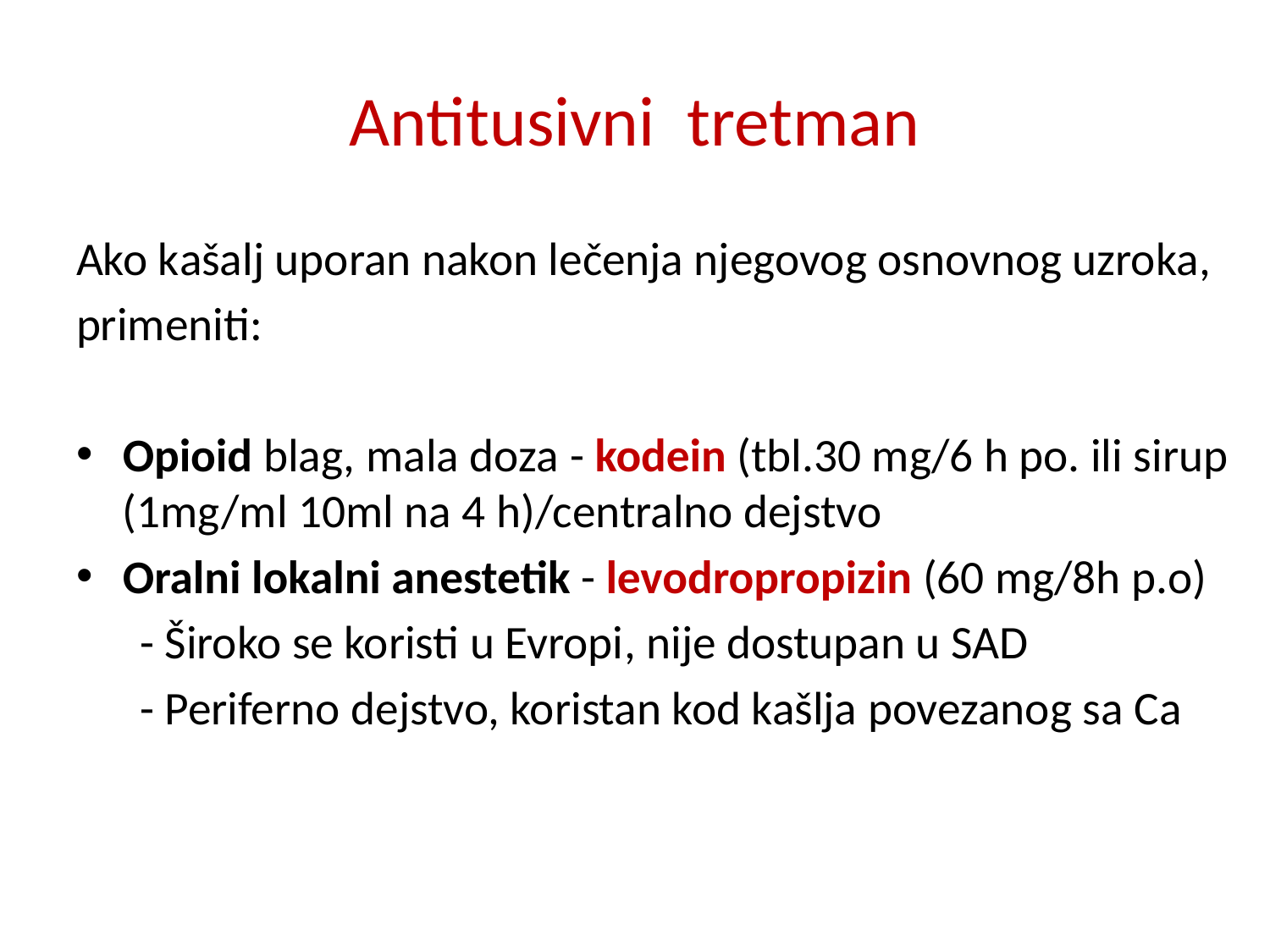

# Antitusivni  tretman
Ako kašalj uporan nakon lečenja njegovog osnovnog uzroka,
primeniti:

Opioid blag, mala doza - kodein (tbl.30 mg/6 h po. ili sirup (1mg/ml 10ml na 4 h)/centralno dejstvo
Oralni lokalni anestetik - levodropropizin (60 mg/8h p.o)
      - Široko se koristi u Evropi, nije dostupan u SAD
      - Periferno dejstvo, koristan kod kašlja povezanog sa Ca